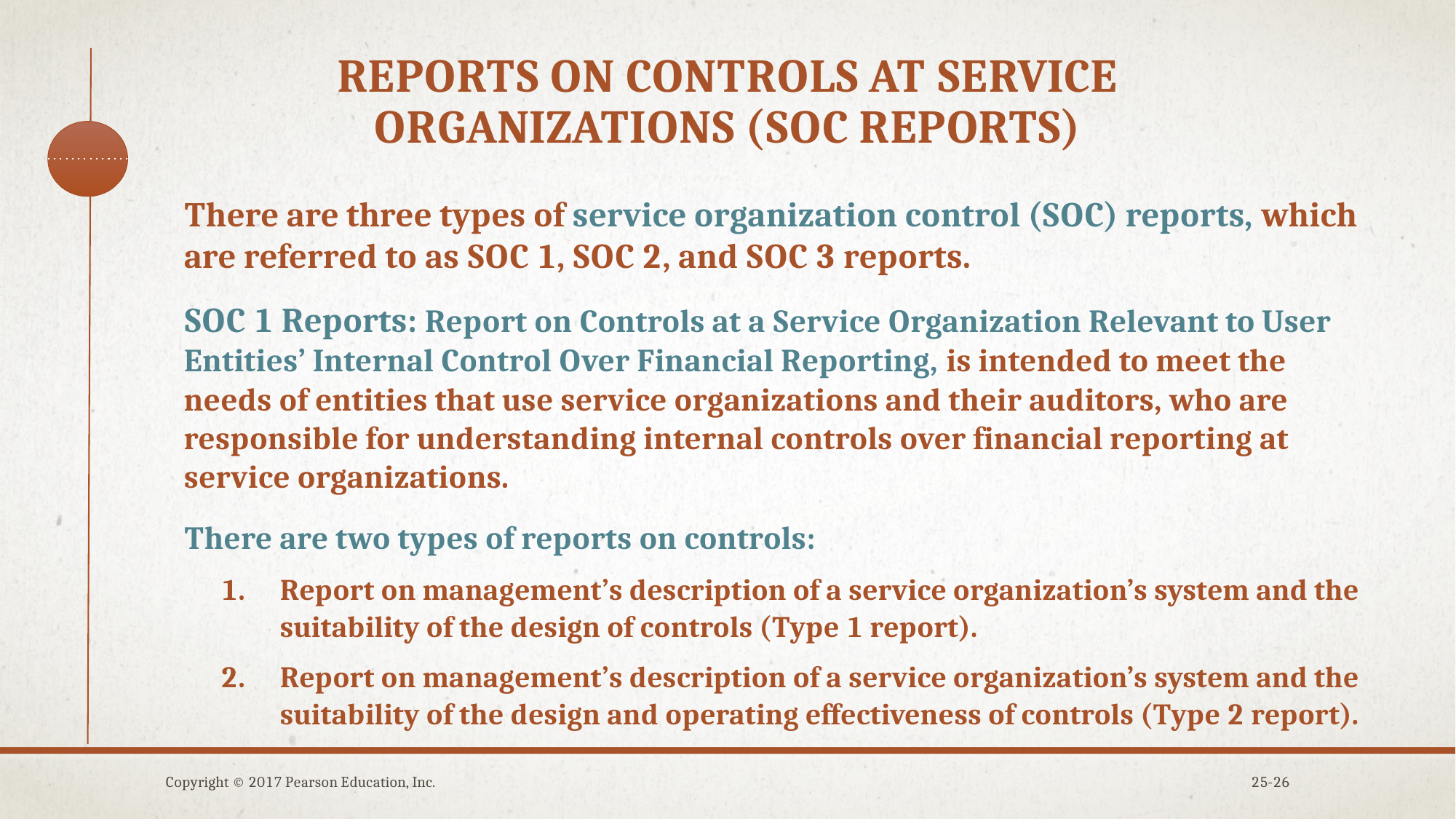

# Reports on controls at service organizations (SOC Reports)

There are three types of service organization control (SOC) reports, which are referred to as SOC 1, SOC 2, and SOC 3 reports.
SOC 1 Reports: Report on Controls at a Service Organization Relevant to User Entities’ Internal Control Over Financial Reporting, is intended to meet the needs of entities that use service organizations and their auditors, who are responsible for understanding internal controls over financial reporting at service organizations.
There are two types of reports on controls:
Report on management’s description of a service organization’s system and the suitability of the design of controls (Type 1 report).
Report on management’s description of a service organization’s system and the suitability of the design and operating effectiveness of controls (Type 2 report).

Copyright © 2017 Pearson Education, Inc.
25-26